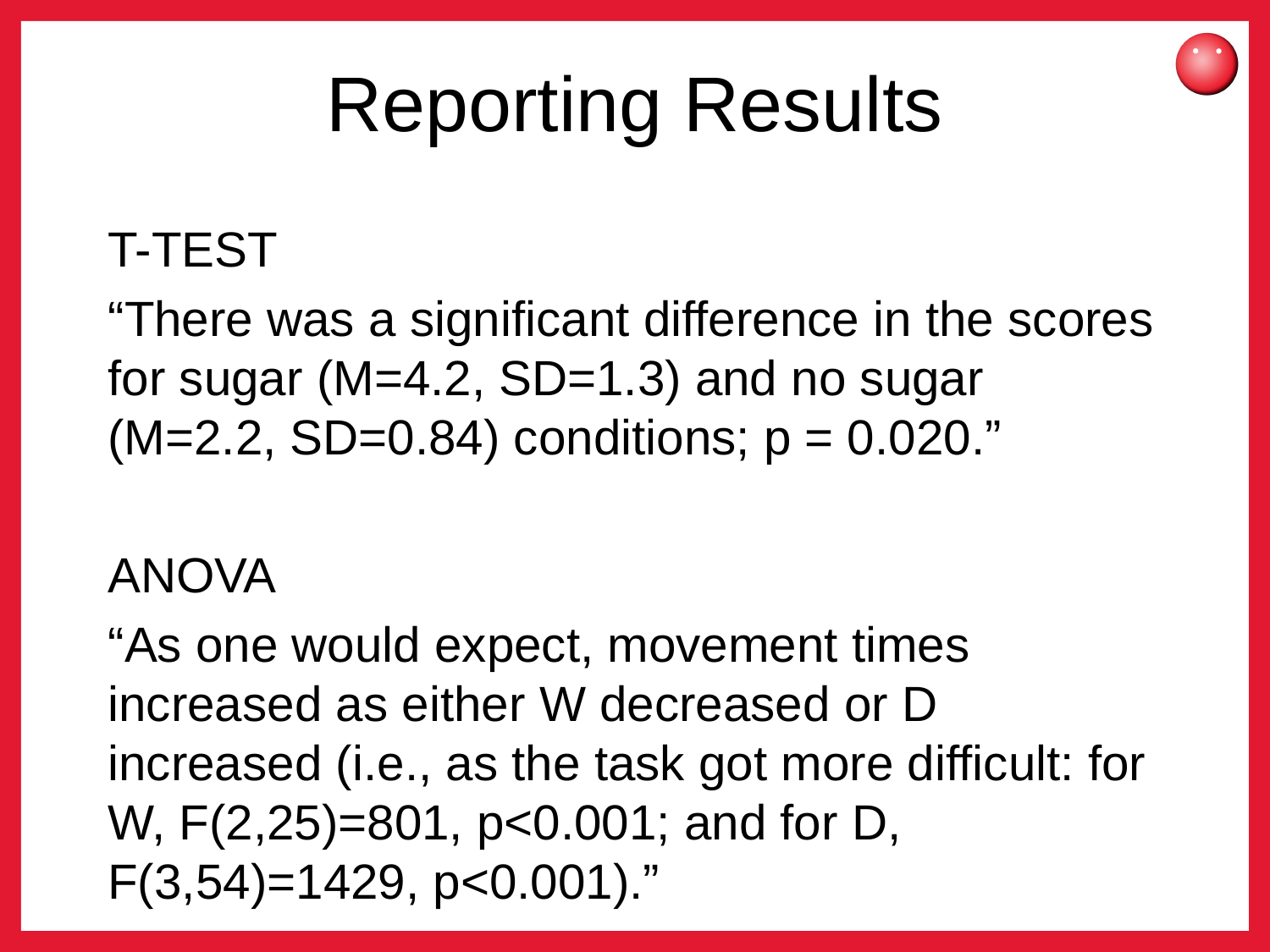

# Reporting Results
T-TEST
“There was a significant difference in the scores for sugar (M=4.2, SD=1.3) and no sugar (M=2.2, SD=0.84) conditions; p = 0.020.”

ANOVA
“As one would expect, movement times increased as either W decreased or D increased (i.e., as the task got more difficult: for W, F(2,25)=801, p<0.001; and for D, F(3,54)=1429, p<0.001).”